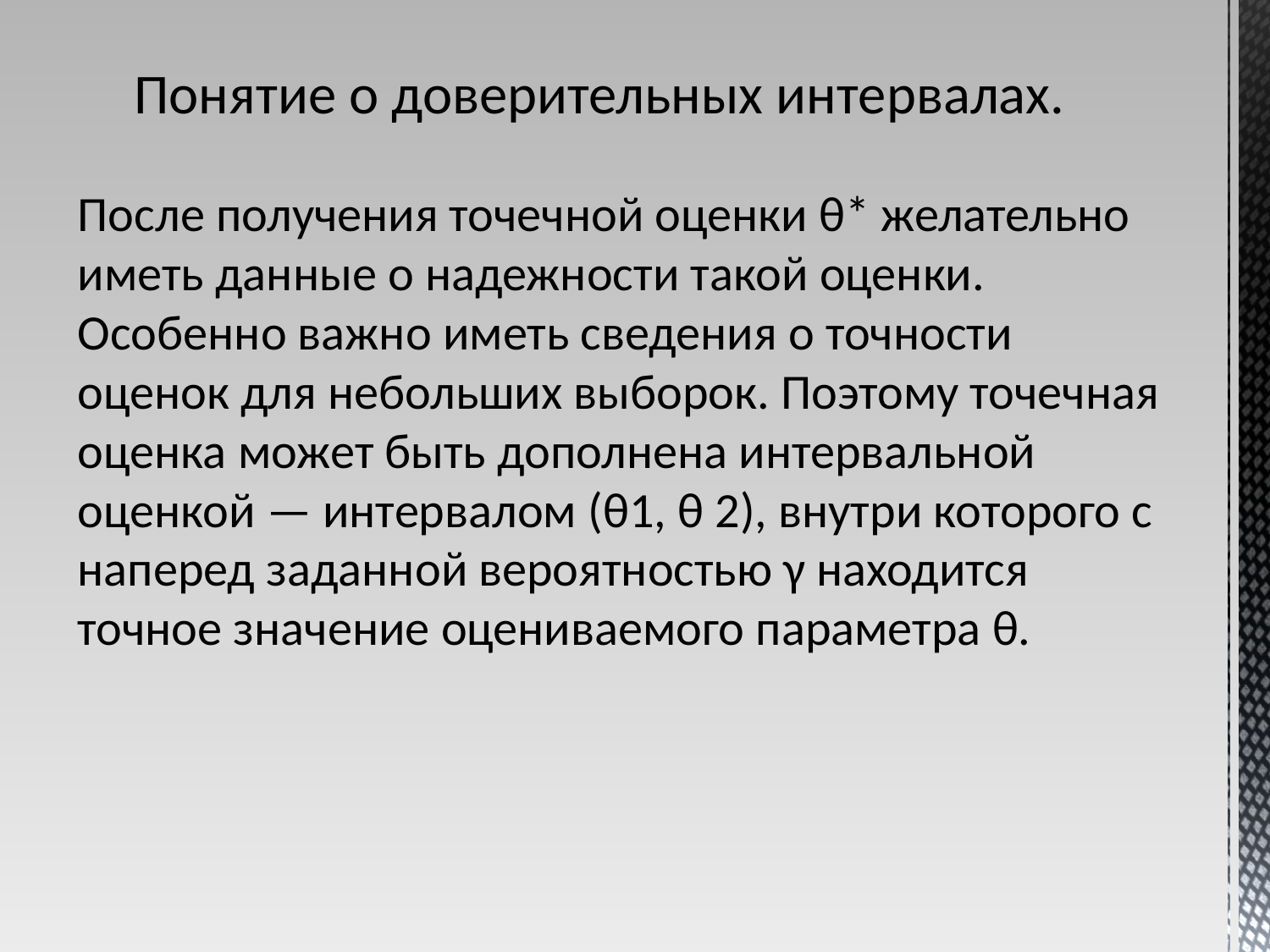

Понятие о доверительных интервалах.
# После получения точечной оценки θ* желательно иметь данные о надежности такой оценки. Особенно важно иметь сведения о точности оценок для небольших выборок. Поэтому точечная оценка может быть дополнена интервальной оценкой — интервалом (θ1, θ 2), внутри которого с наперед заданной вероятностью γ находится точное значение оцениваемого параметра θ.